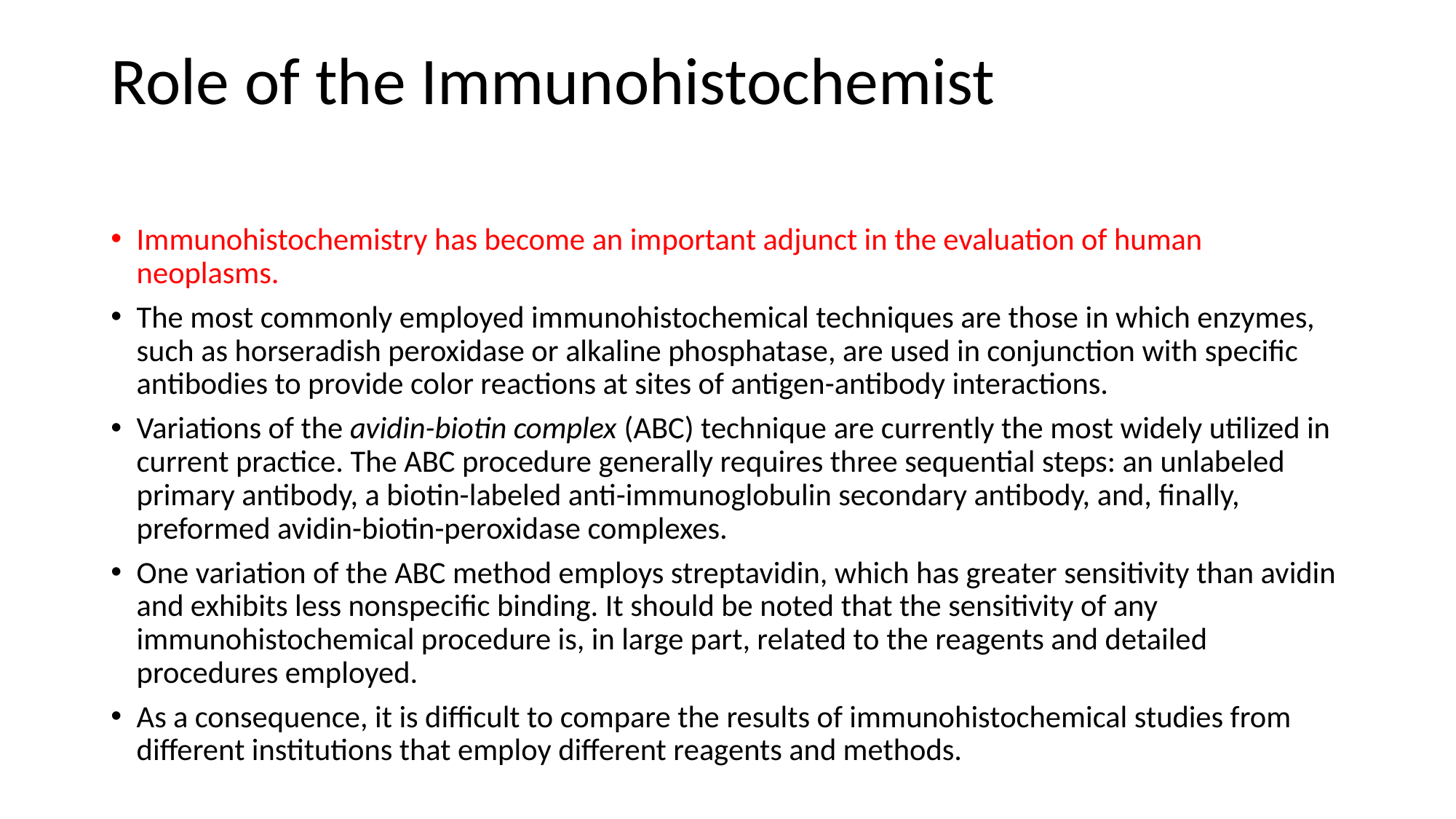

# Role of the Immunohistochemist
Immunohistochemistry has become an important adjunct in the evaluation of human neoplasms.
The most commonly employed immunohistochemical techniques are those in which enzymes, such as horseradish peroxidase or alkaline phosphatase, are used in conjunction with specific antibodies to provide color reactions at sites of antigen-antibody interactions.
Variations of the avidin-biotin complex (ABC) technique are currently the most widely utilized in current practice. The ABC procedure generally requires three sequential steps: an unlabeled primary antibody, a biotin-labeled anti-immunoglobulin secondary antibody, and, finally, preformed avidin-biotin-peroxidase complexes.
One variation of the ABC method employs streptavidin, which has greater sensitivity than avidin and exhibits less nonspecific binding. It should be noted that the sensitivity of any immunohistochemical procedure is, in large part, related to the reagents and detailed procedures employed.
As a consequence, it is difficult to compare the results of immunohistochemical studies from different institutions that employ different reagents and methods.